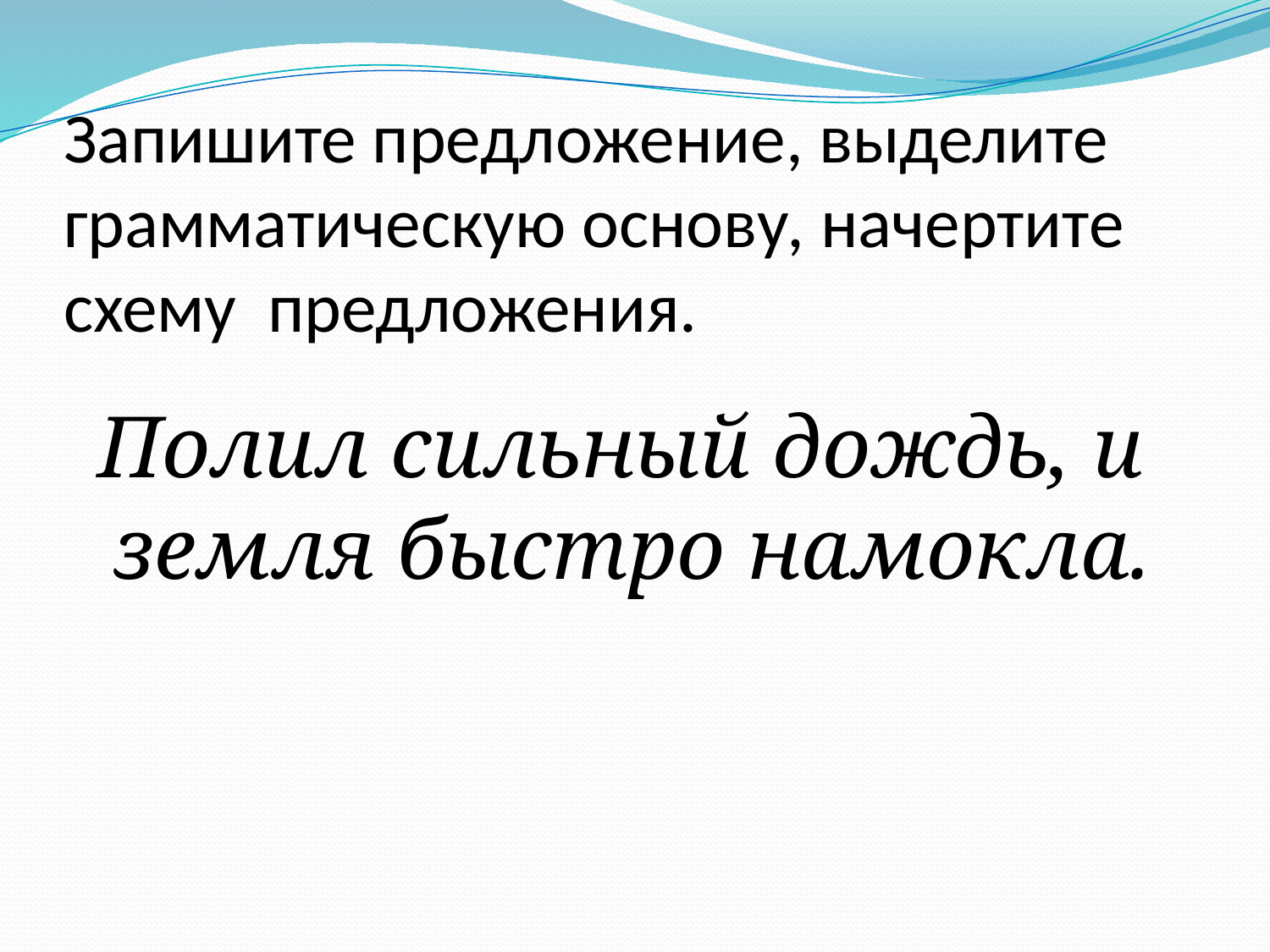

# Запишите предложение, выделите грамматическую основу, начертите схему  предложения.

 Полил сильный дождь, и земля быстро намокла.